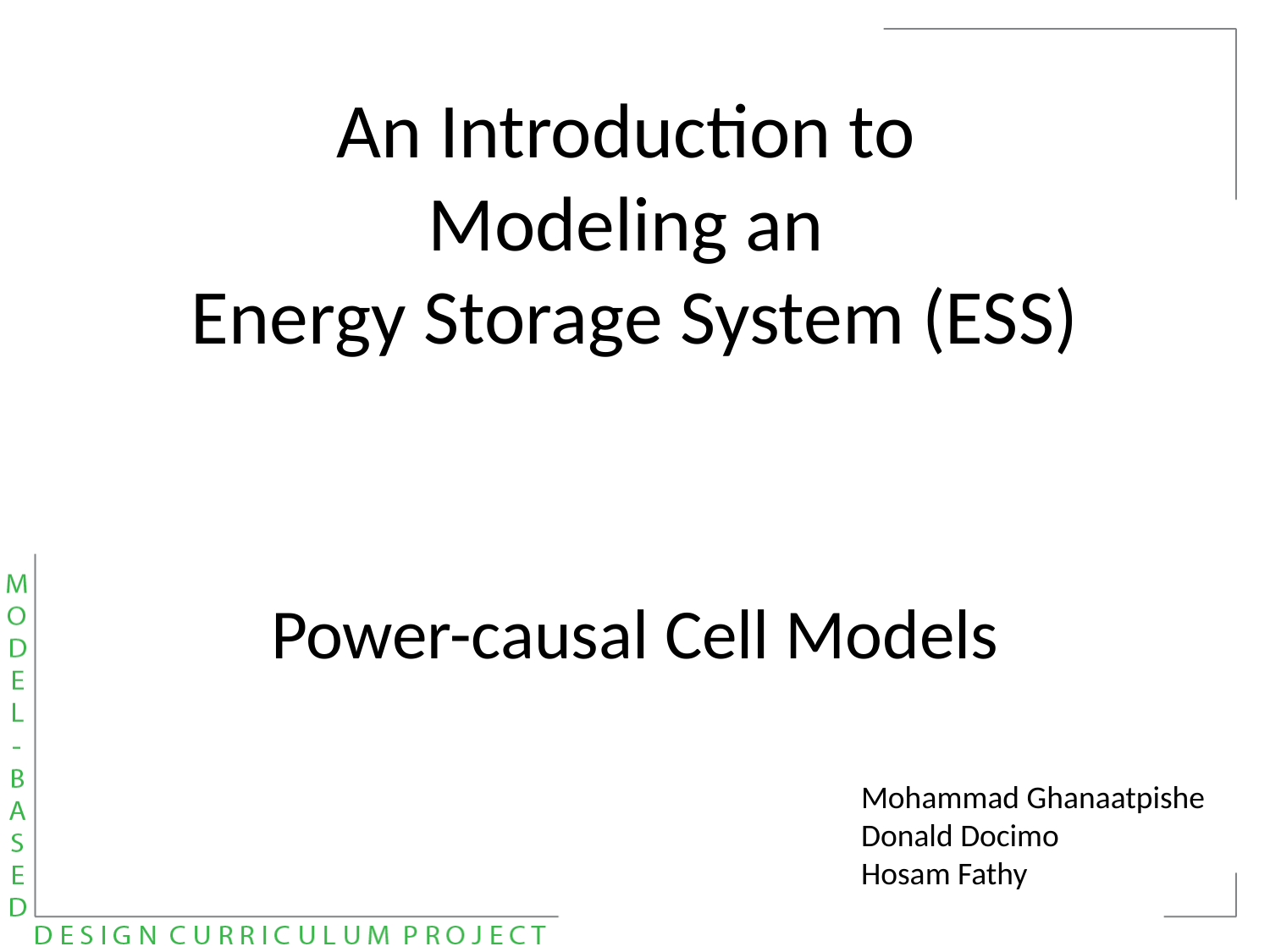

An Introduction to
Modeling an
Energy Storage System (ESS)
Power-causal Cell Models
Mohammad Ghanaatpishe
Donald Docimo
Hosam Fathy